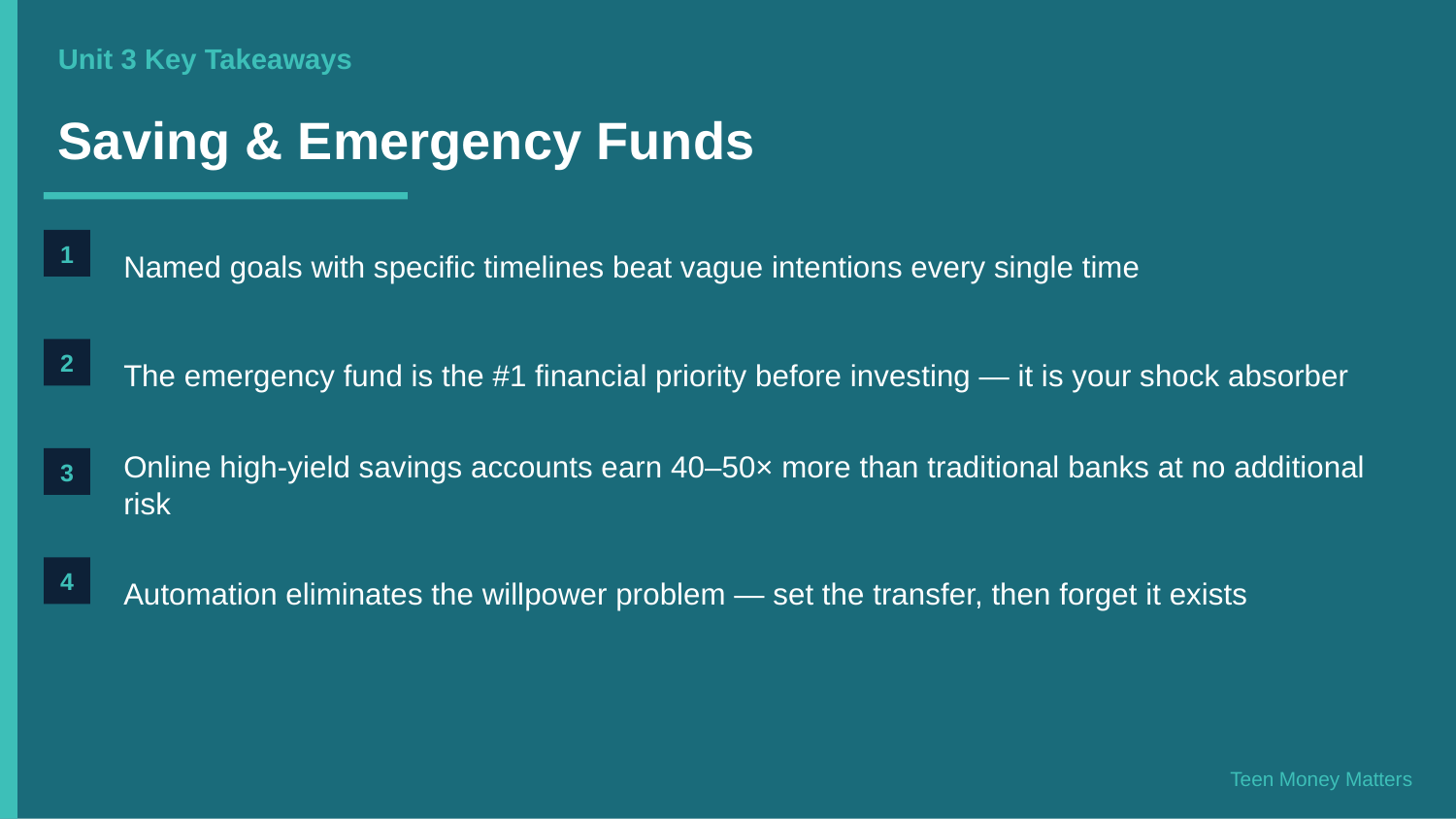

Unit 3 Key Takeaways
Saving & Emergency Funds

Named goals with specific timelines beat vague intentions every single time

1
The emergency fund is the #1 financial priority before investing — it is your shock absorber

2
Online high-yield savings accounts earn 40–50× more than traditional banks at no additional risk

3
Automation eliminates the willpower problem — set the transfer, then forget it exists

4
Teen Money Matters